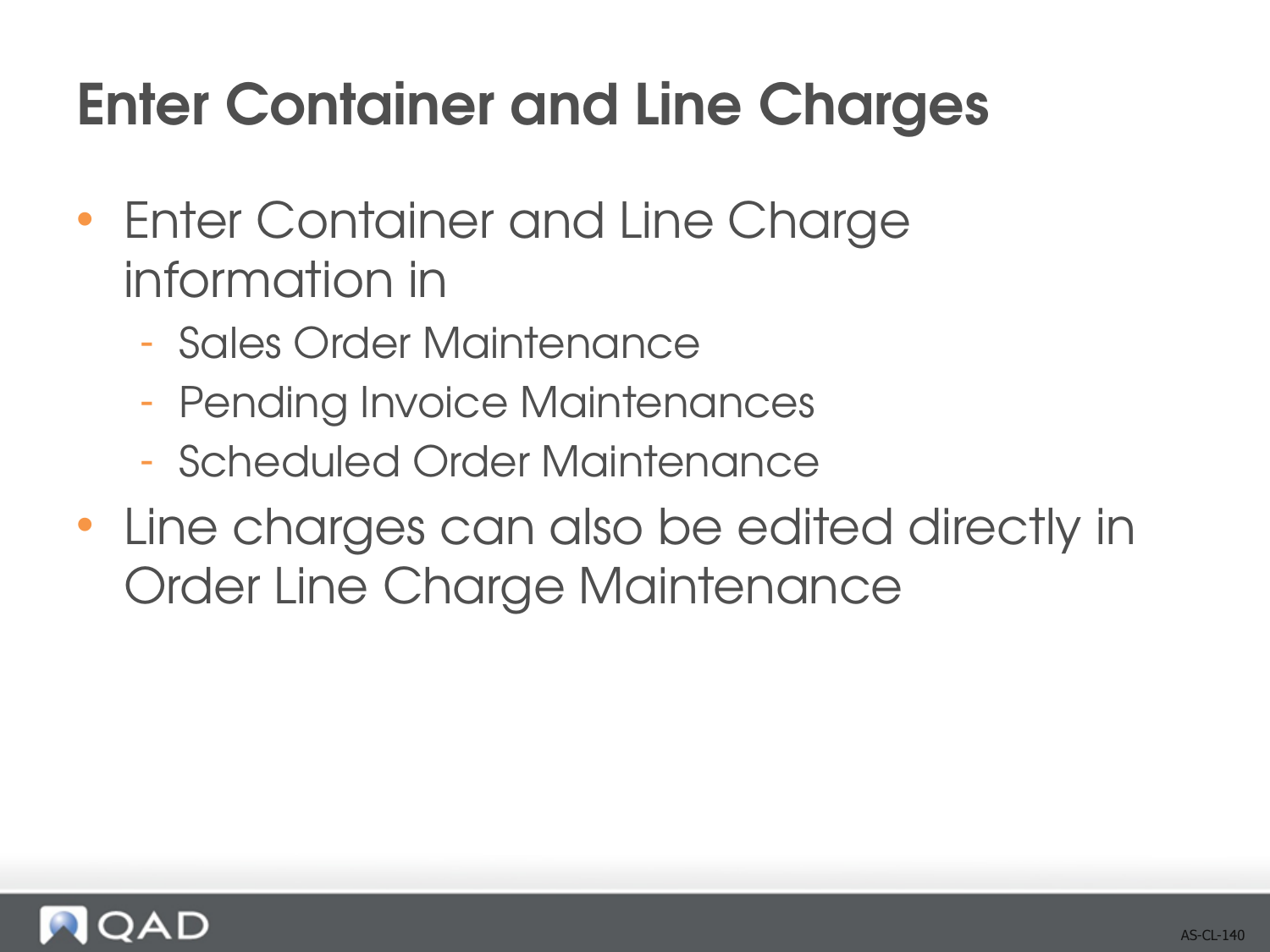

# Enter Container and Line Charges
Enter Container and Line Charge information in
Sales Order Maintenance
Pending Invoice Maintenances
Scheduled Order Maintenance
Line charges can also be edited directly in Order Line Charge Maintenance

AS-CL-140